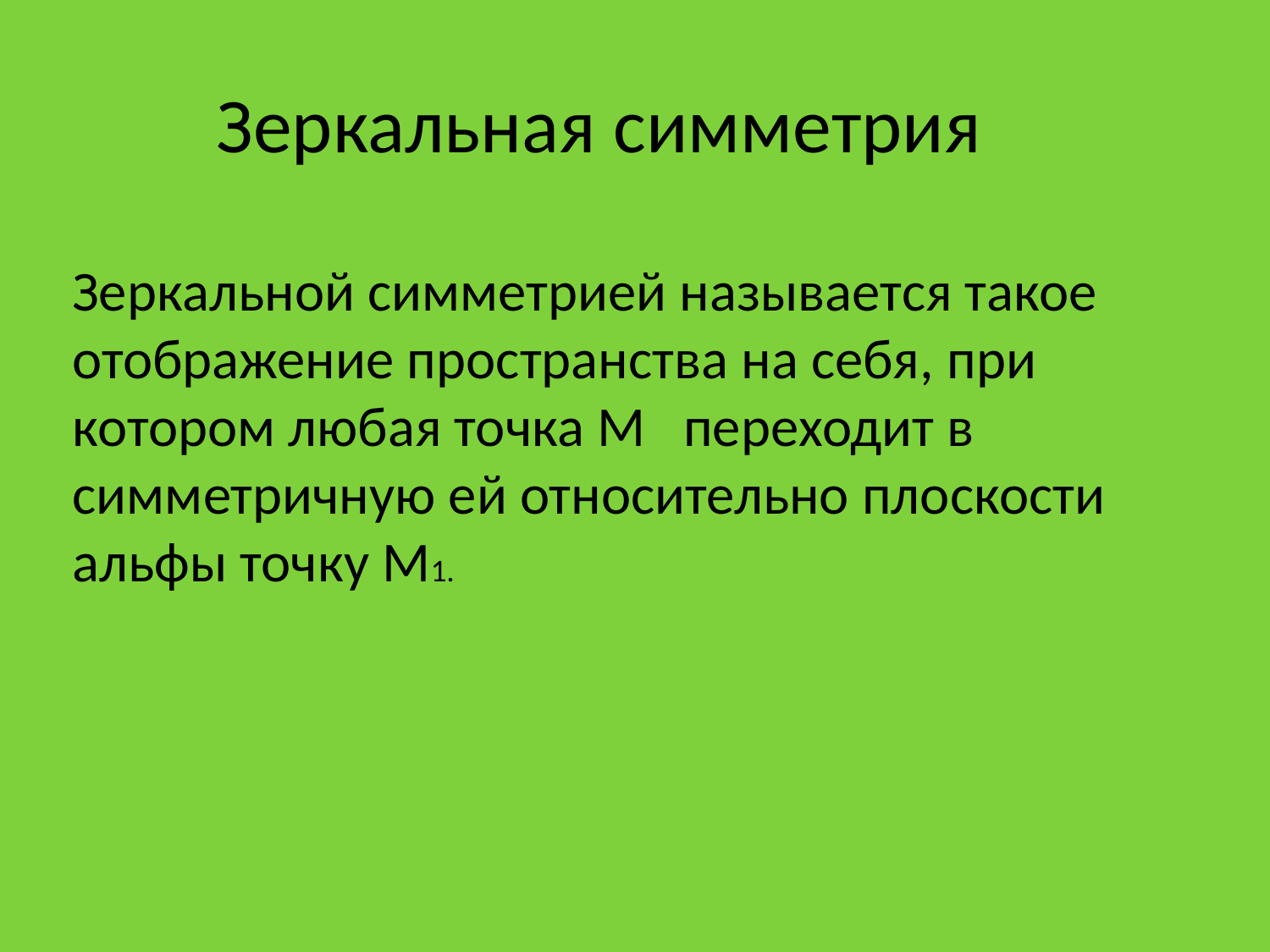

# Зеркальная симметрия
Зеркальной симметрией называется такое отображение пространства на себя, при котором любая точка М   переходит в симметричную ей относительно плоскости альфы точку М1.